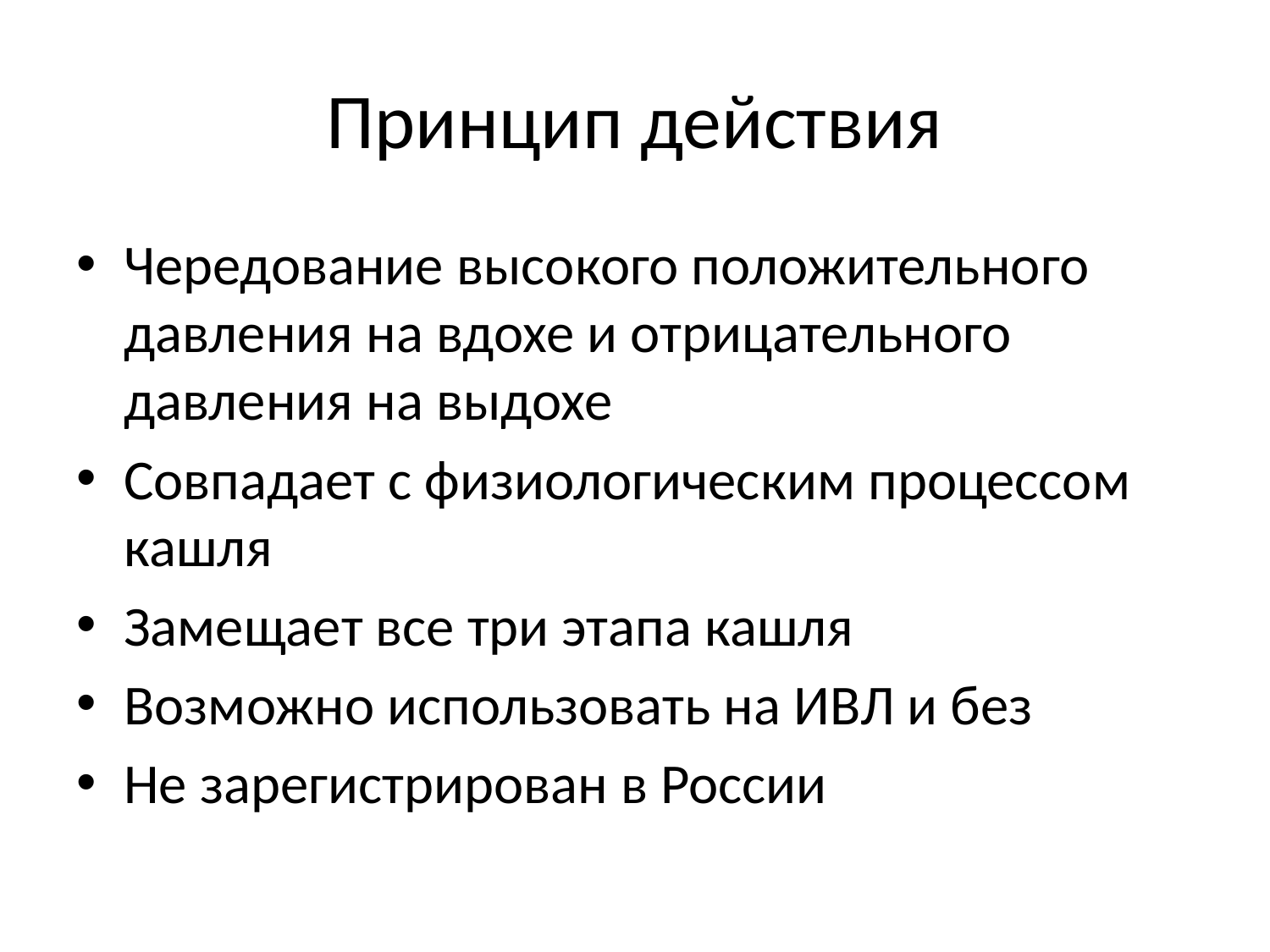

# Принцип действия
Чередование высокого положительного давления на вдохе и отрицательного давления на выдохе
Совпадает с физиологическим процессом кашля
Замещает все три этапа кашля
Возможно использовать на ИВЛ и без
Не зарегистрирован в России